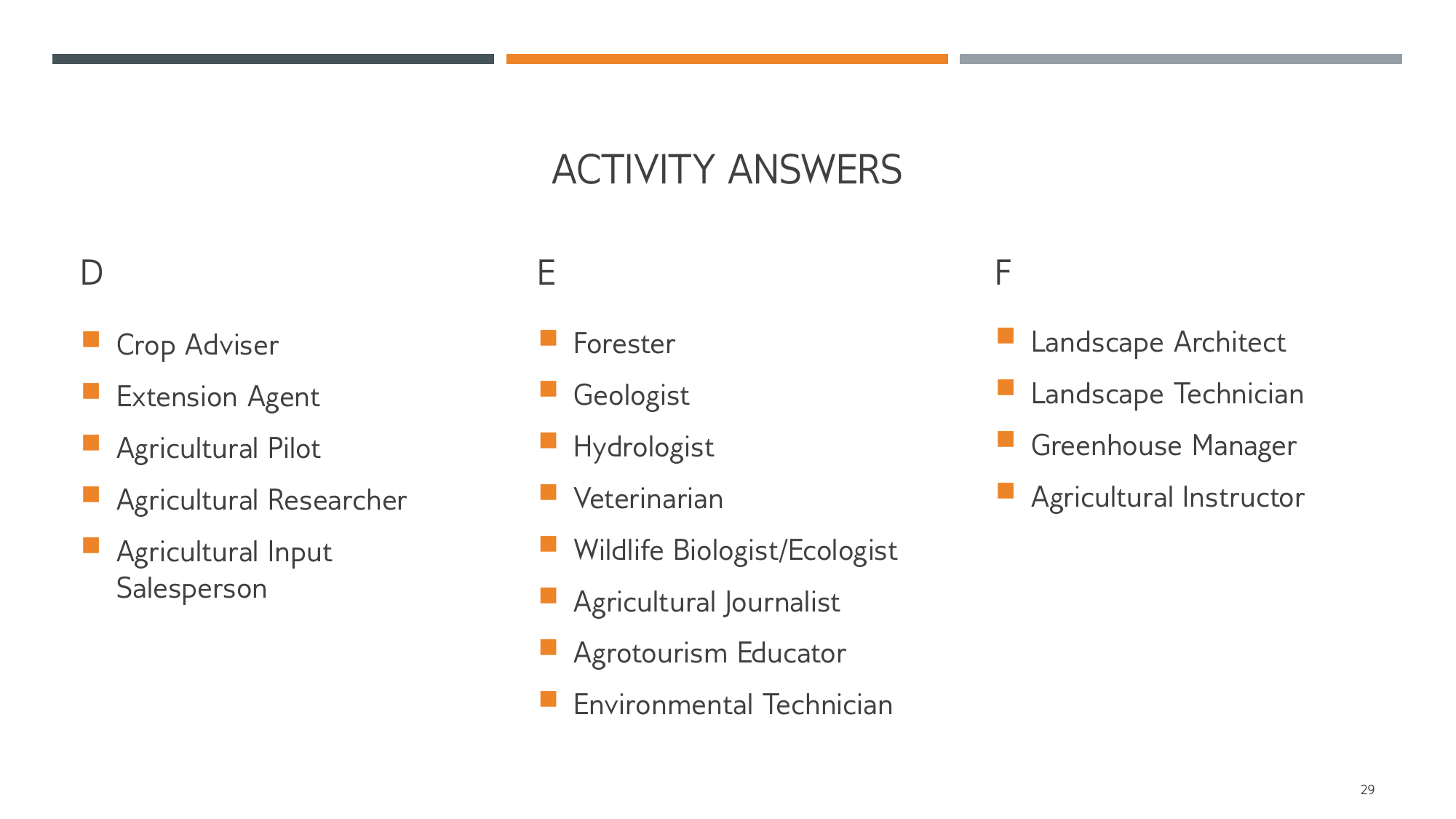

# Activity Answers
D
E
F
Landscape Architect
Landscape Technician
Greenhouse Manager
Agricultural Instructor
Forester
Geologist
Hydrologist
Veterinarian
Wildlife Biologist/Ecologist
Agricultural Journalist
Agrotourism Educator
Environmental Technician
Crop Adviser
Extension Agent
Agricultural Pilot
Agricultural Researcher
Agricultural Input Salesperson
29